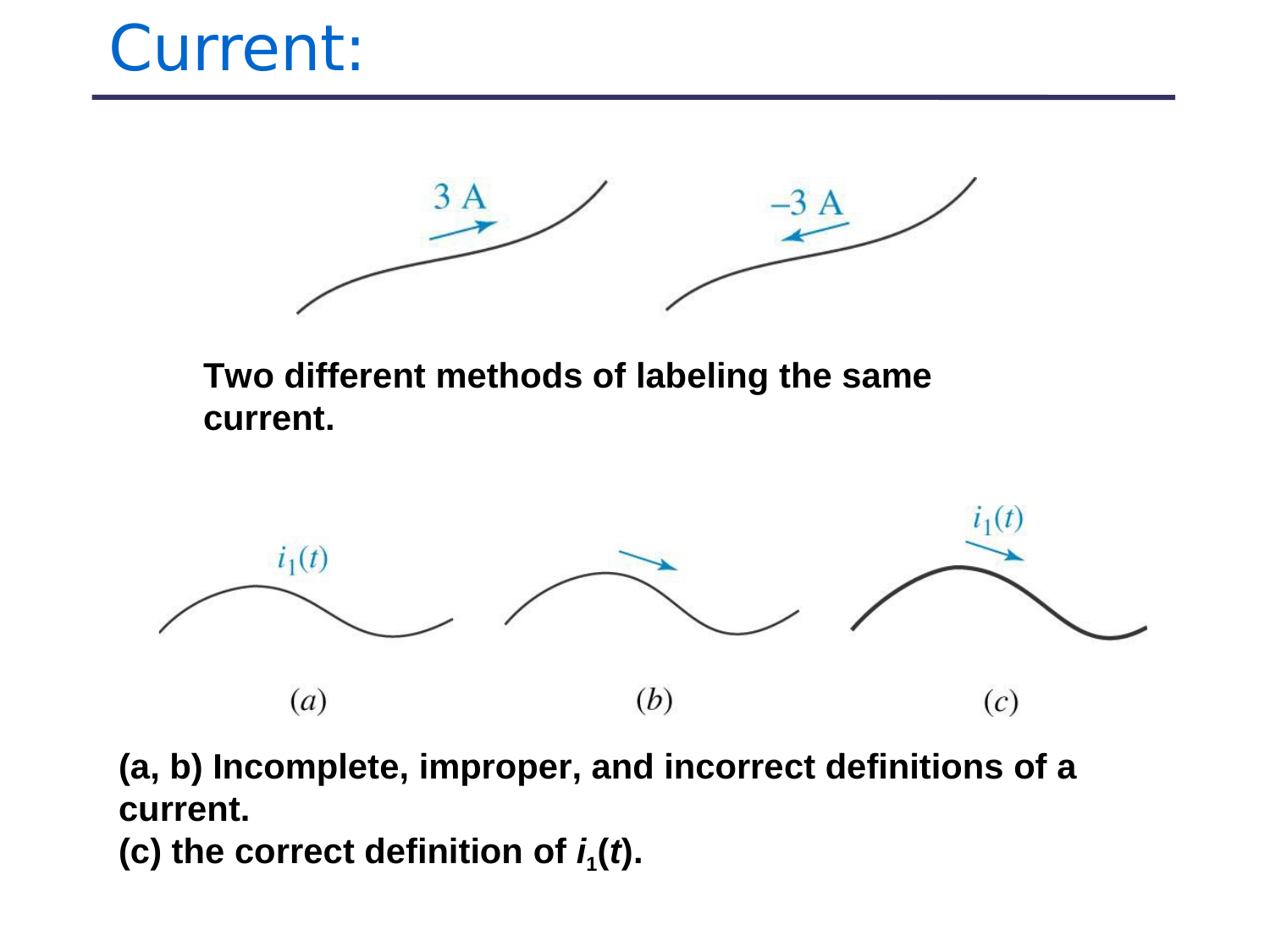

# Current:

Two different methods of labeling the same current.

(a, b) Incomplete, improper, and incorrect definitions of a current.
(c) the correct definition of i1(t).
18